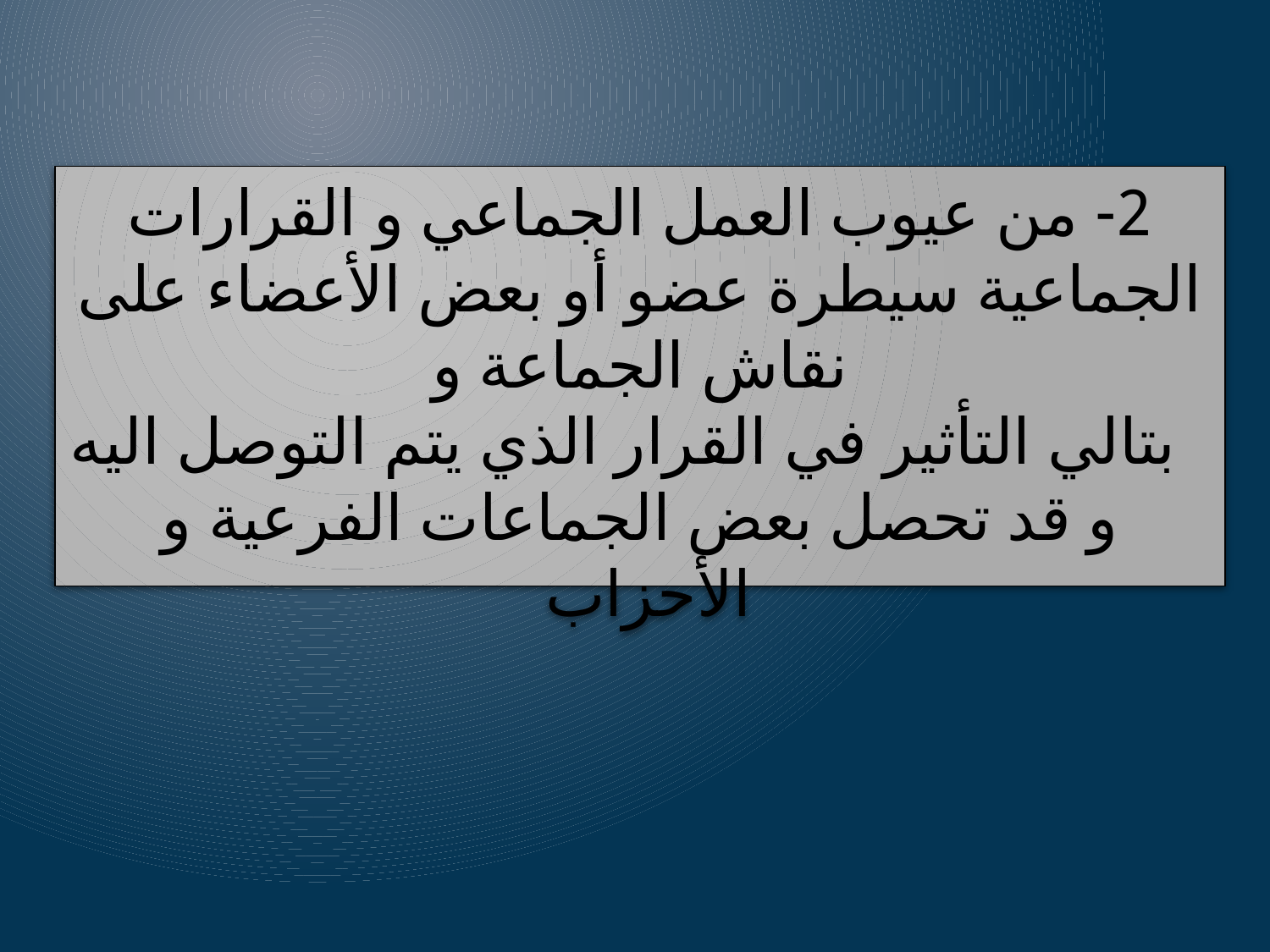

# 2- من عيوب العمل الجماعي و القرارات الجماعية سيطرة عضو أو بعض الأعضاء على نقاش الجماعة و بتالي التأثير في القرار الذي يتم التوصل اليه و قد تحصل بعض الجماعات الفرعية و الأحزاب